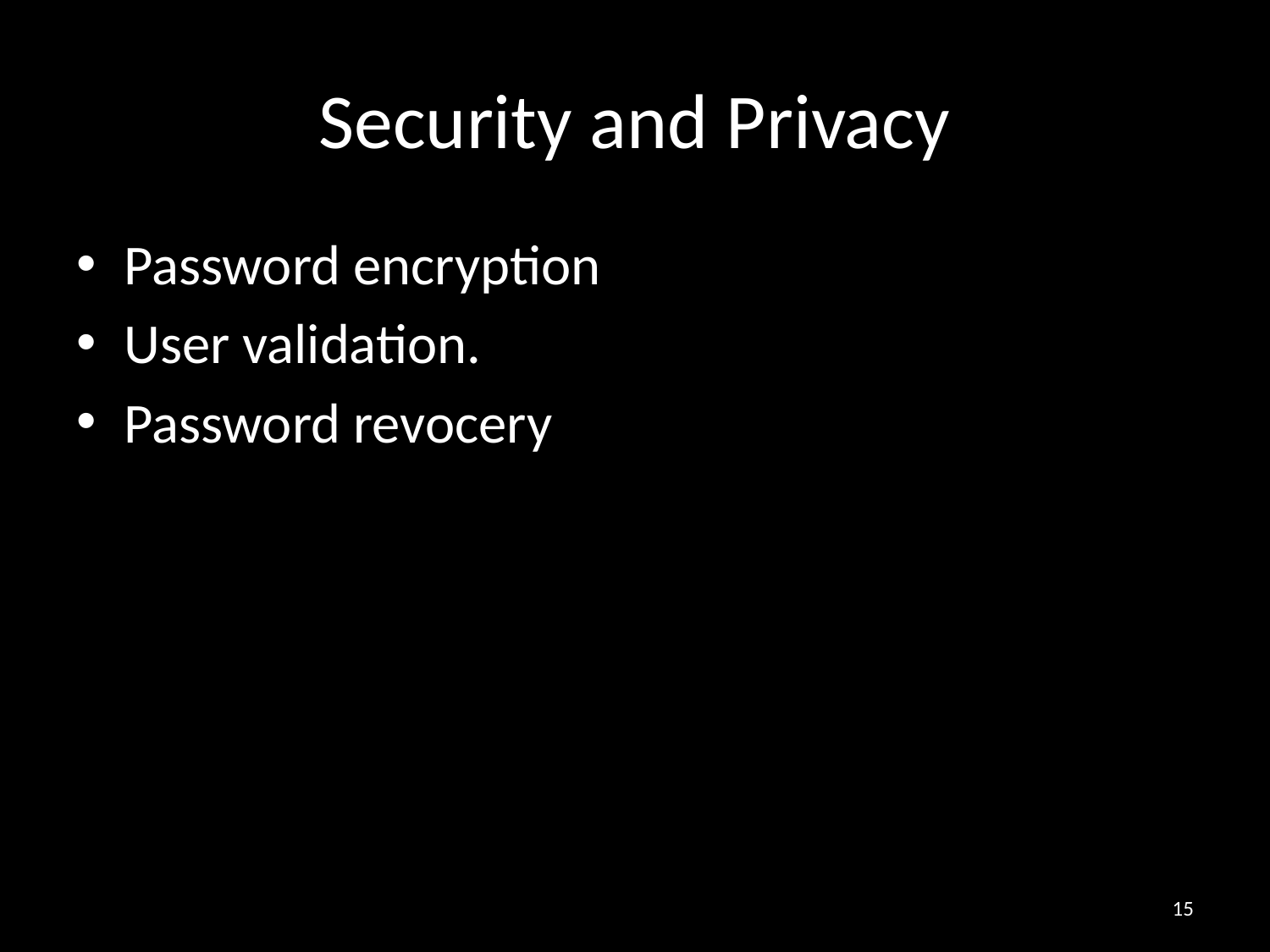

# Security and Privacy
Password encryption
User validation.
Password revocery
15